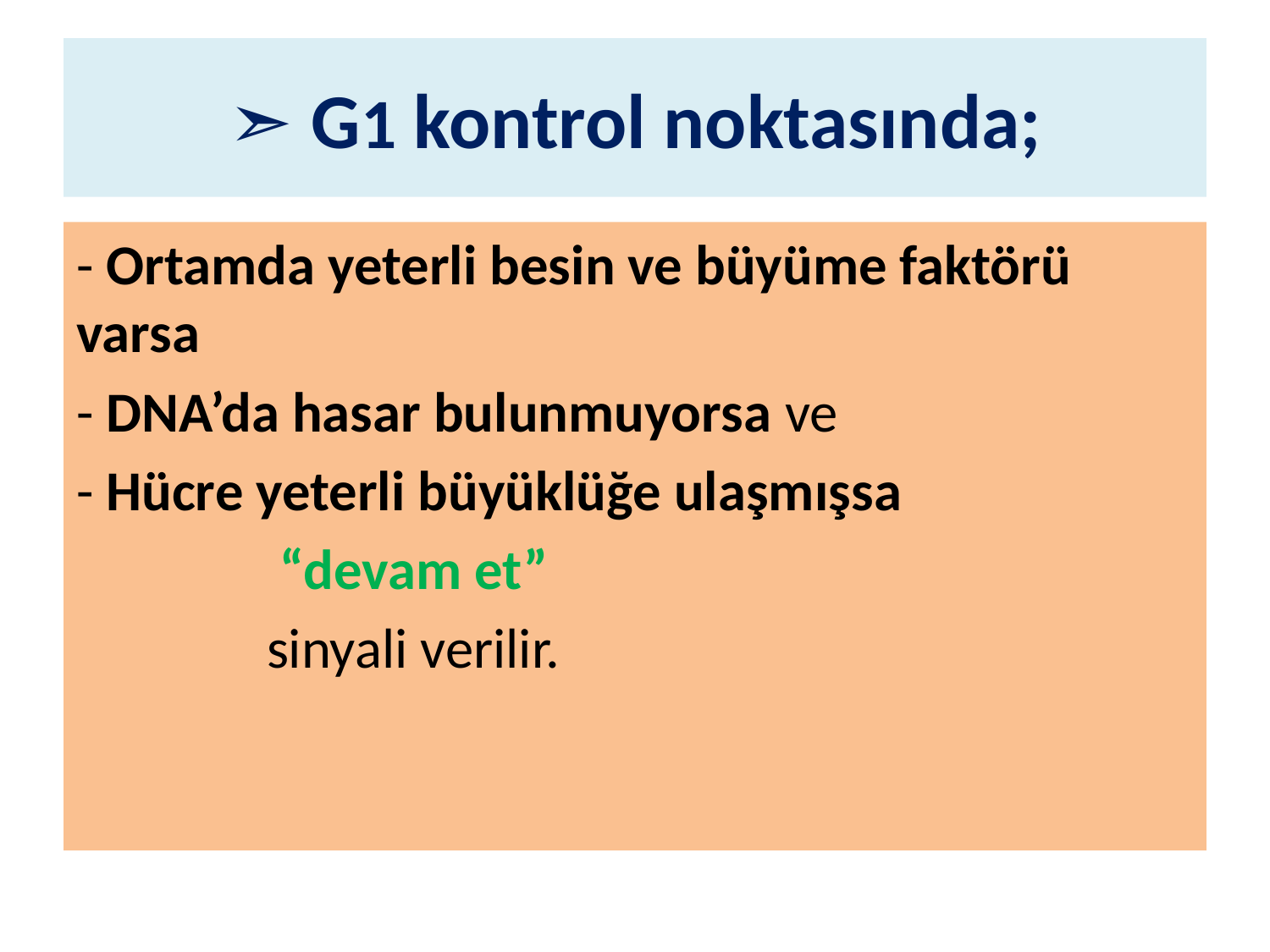

# ➣ G1 kontrol noktasında;
- Ortamda yeterli besin ve büyüme faktörü varsa
- DNA’da hasar bulunmuyorsa ve
- Hücre yeterli büyüklüğe ulaşmışsa
                “devam et”
               sinyali verilir.